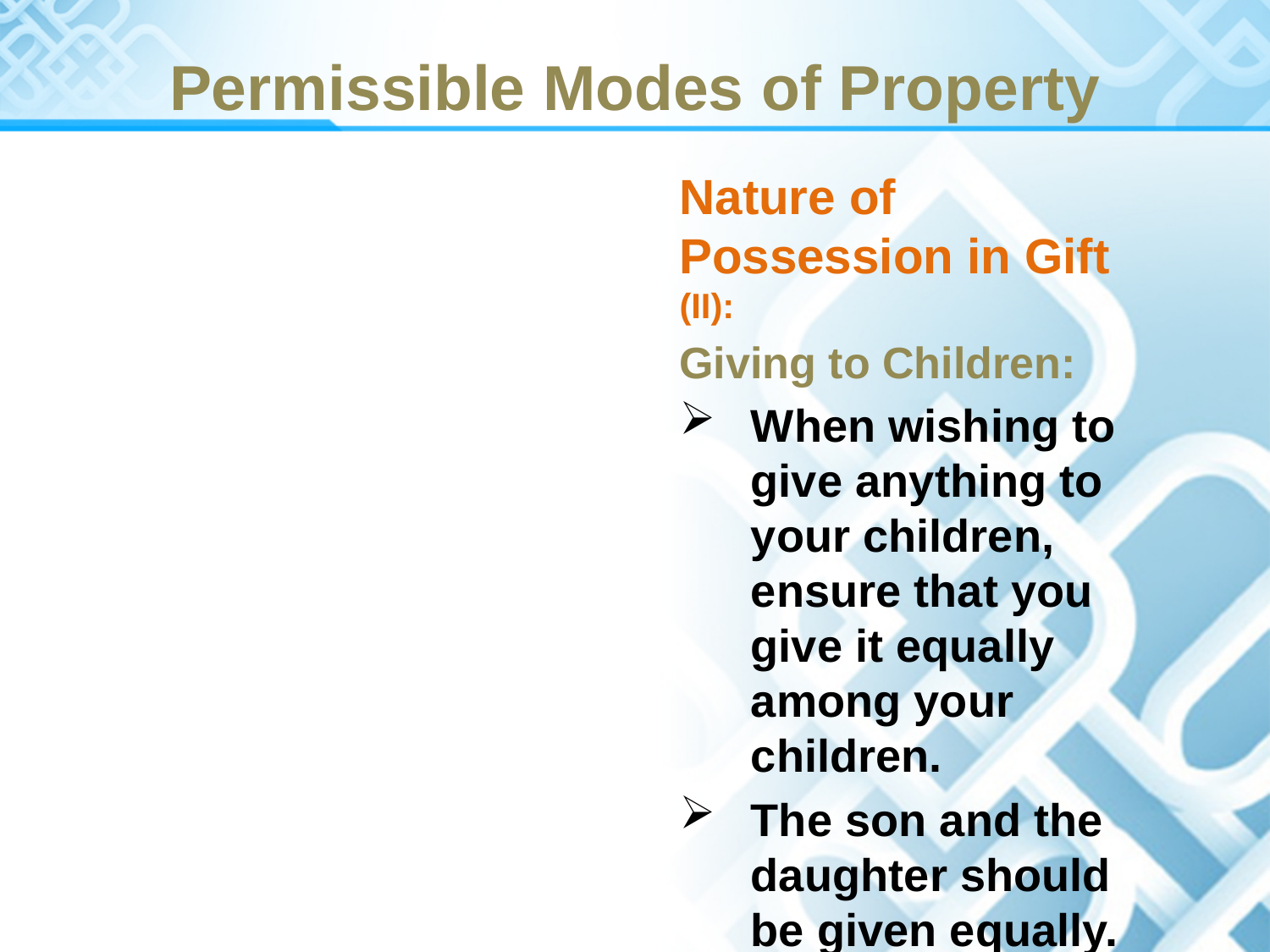

Permissible Modes of Property
Nature of Possession in Gift (II):
Giving to Children:
When wishing to give anything to your children, ensure that you give it equally among your children.
The son and the daughter should be given equally.